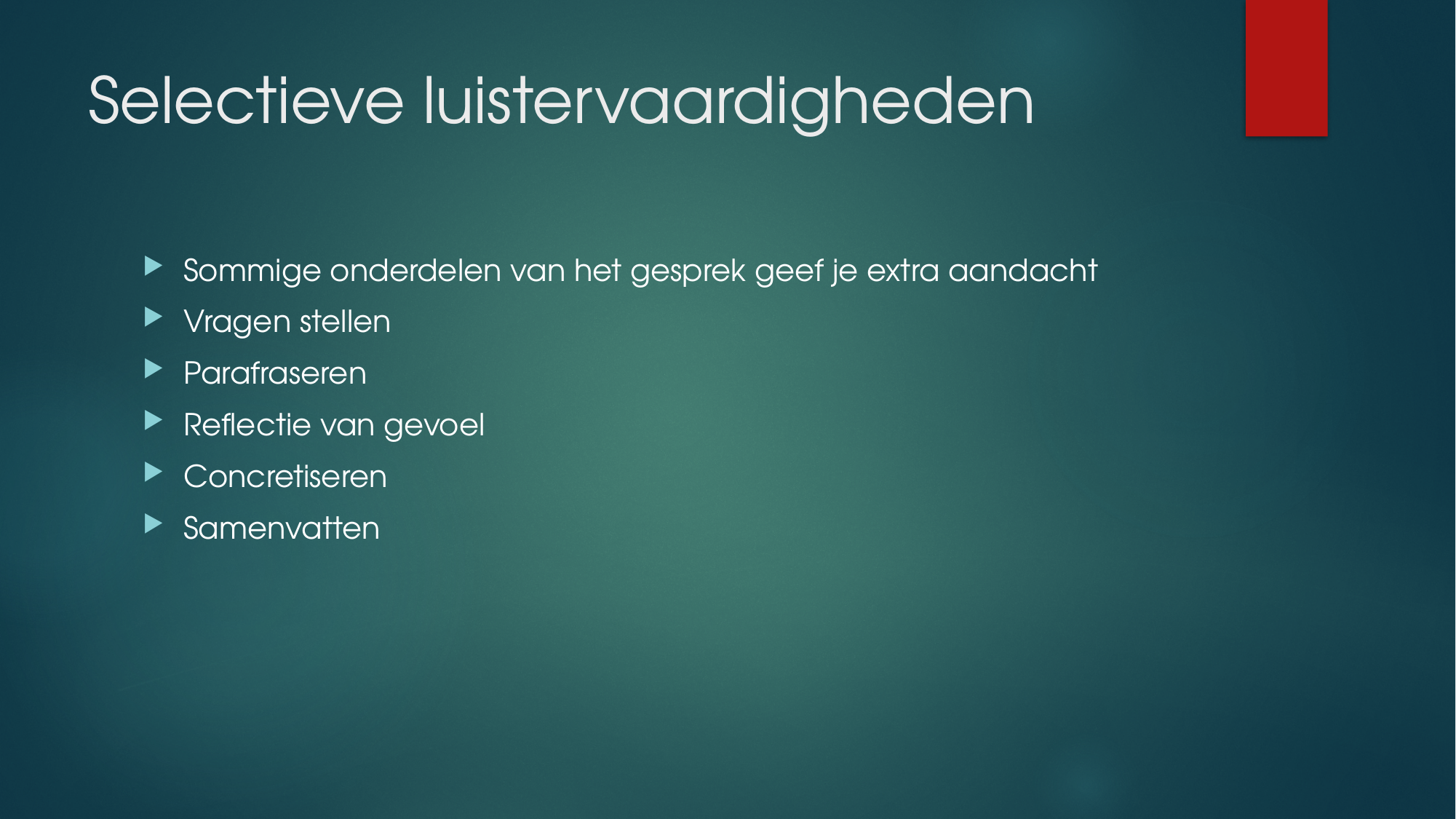

# Selectieve luistervaardigheden
Sommige onderdelen van het gesprek geef je extra aandacht
Vragen stellen
Parafraseren
Reflectie van gevoel
Concretiseren
Samenvatten